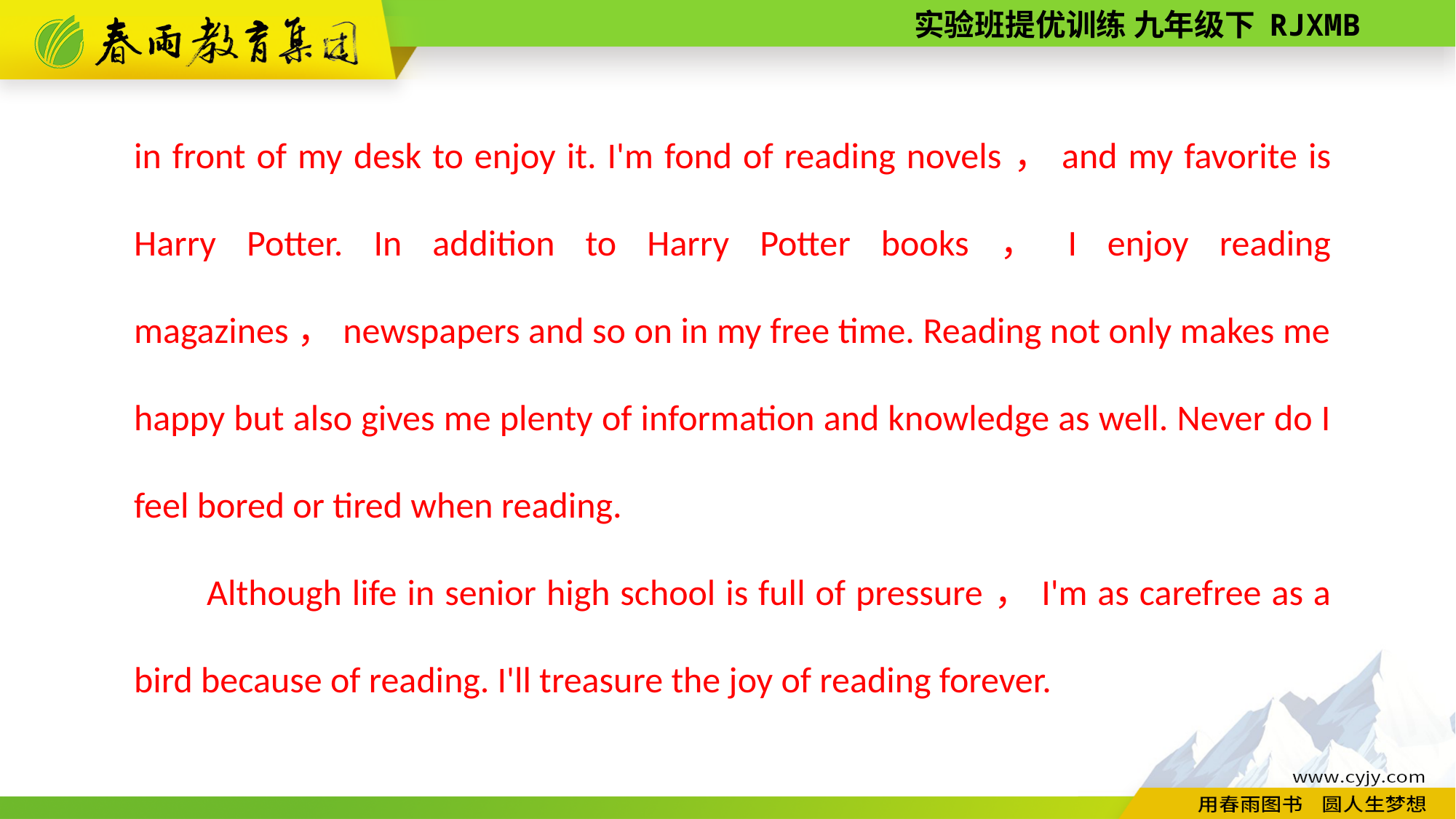

in front of my desk to enjoy it. I'm fond of reading novels，and my favorite is Harry Potter. In addition to Harry Potter books，I enjoy reading magazines，newspapers and so on in my free time. Reading not only makes me happy but also gives me plenty of information and knowledge as well. Never do I feel bored or tired when reading.
Although life in senior high school is full of pressure，I'm as carefree as a bird because of reading. I'll treasure the joy of reading forever.